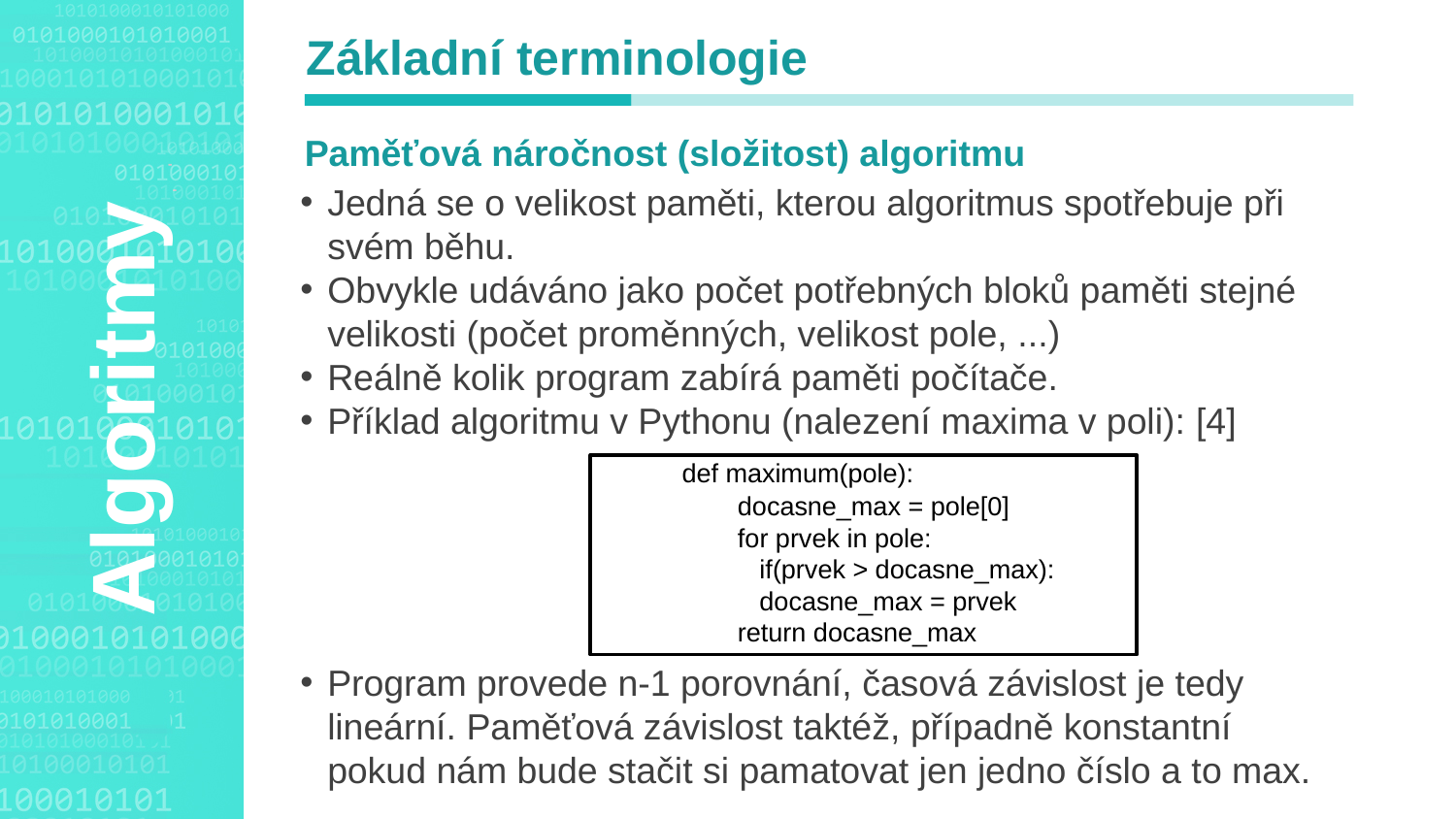

Základní terminologie
Paměťová náročnost (složitost) algoritmu

Jedná se o velikost paměti, kterou algoritmus spotřebuje při svém běhu.
Obvykle udáváno jako počet potřebných bloků paměti stejné velikosti (počet proměnných, velikost pole, ...)
Reálně kolik program zabírá paměti počítače.
Příklad algoritmu v Pythonu (nalezení maxima v poli): [4]

Program provede n-1 porovnání, časová závislost je tedy lineární. Paměťová závislost taktéž, případně konstantní pokud nám bude stačit si pamatovat jen jedno číslo a to max.
Agenda Style

Algoritmy
          def maximum(pole):
	docasne_max = pole[0]
	for prvek in pole:
	   if(prvek > docasne_max):
	   docasne_max = prvek
	return docasne_max